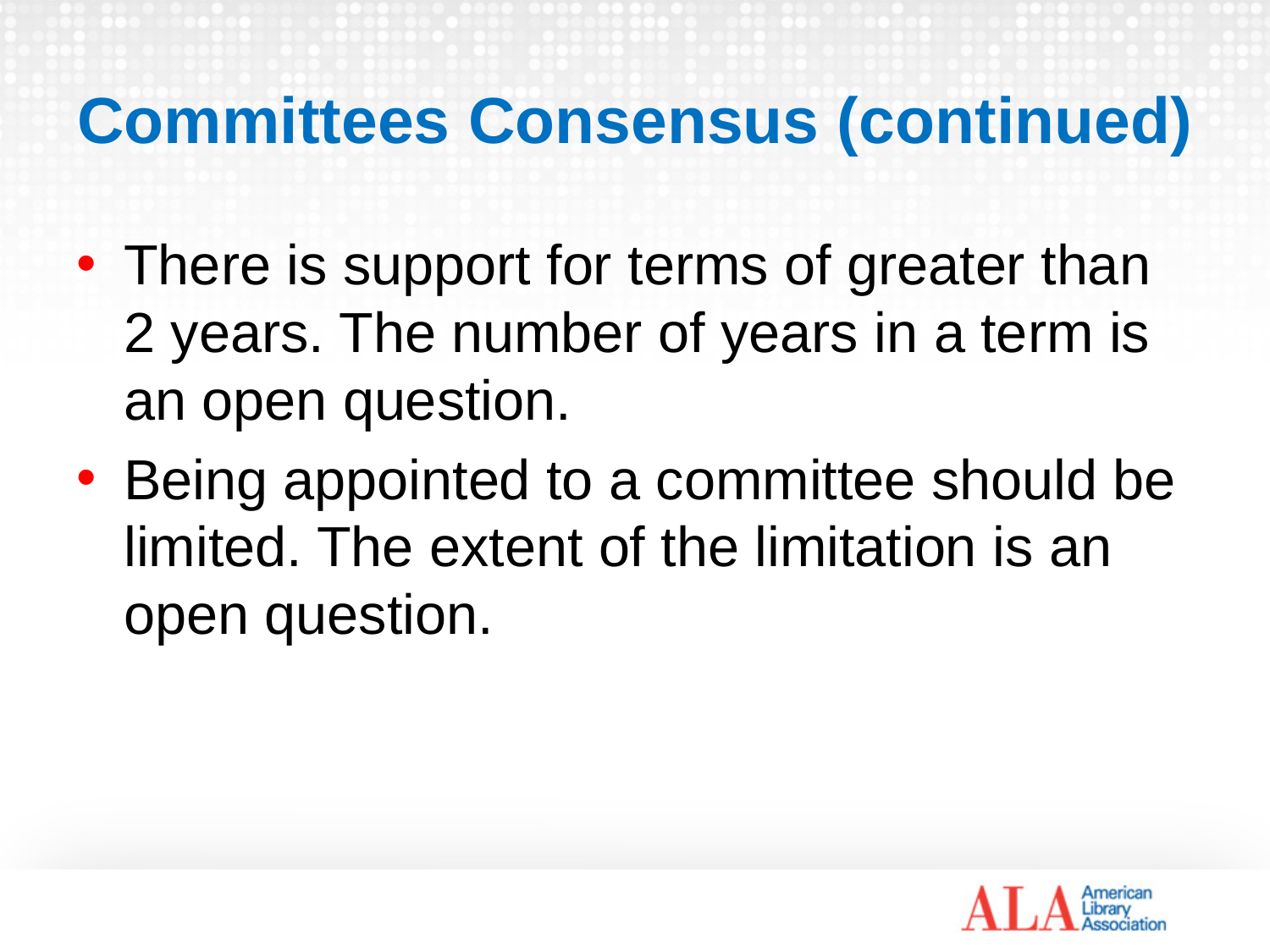

# Committees Consensus (continued)
There is support for terms of greater than 2 years. The number of years in a term is an open question.
Being appointed to a committee should be limited. The extent of the limitation is an open question.